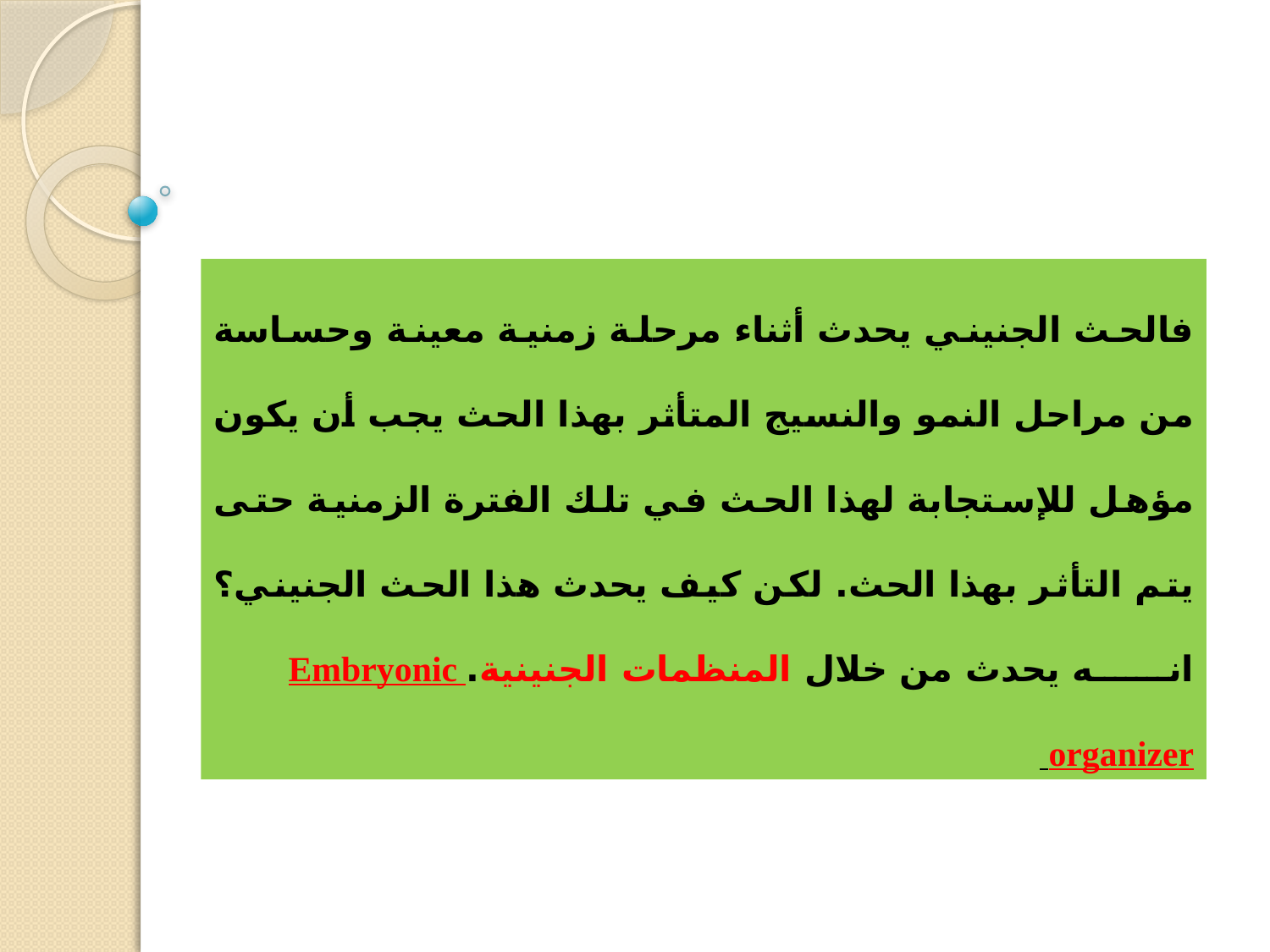

فالحث الجنيني يحدث أثناء مرحلة زمنية معينة وحساسة من مراحل النمو والنسيج المتأثر بهذا الحث يجب أن يكون مؤهل للإستجابة لهذا الحث في تلك الفترة الزمنية حتى يتم التأثر بهذا الحث. لكن كيف يحدث هذا الحث الجنيني؟ انه يحدث من خلال المنظمات الجنينية. Embryonic organizer